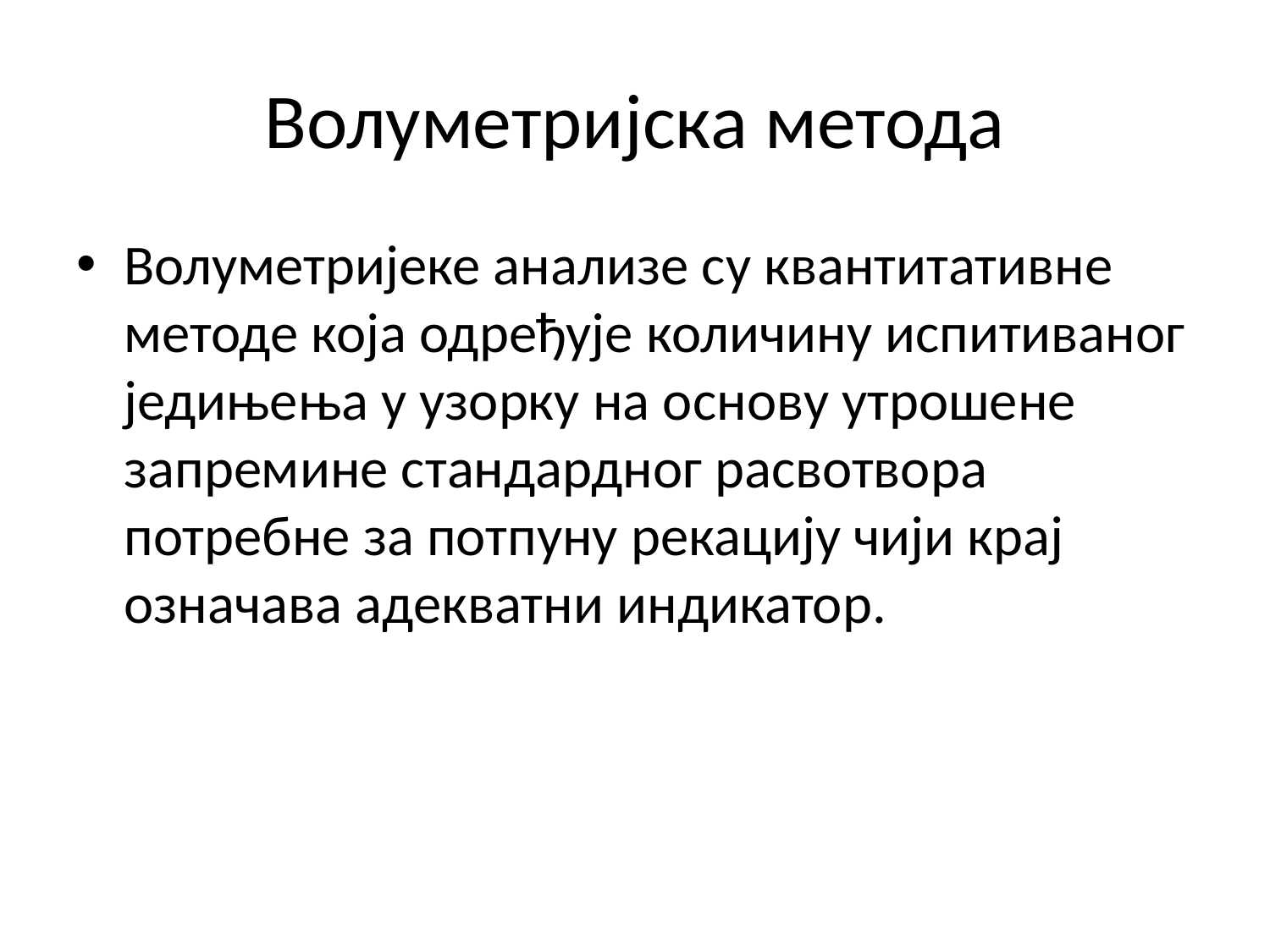

# Волуметријска метода
Волуметријеке анализе су квантитативне методе која одређује количину испитиваног једињења у узорку на основу утрошене запремине стандардног расвотвора потребне за потпуну рекацију чији крај означава адекватни индикатор.